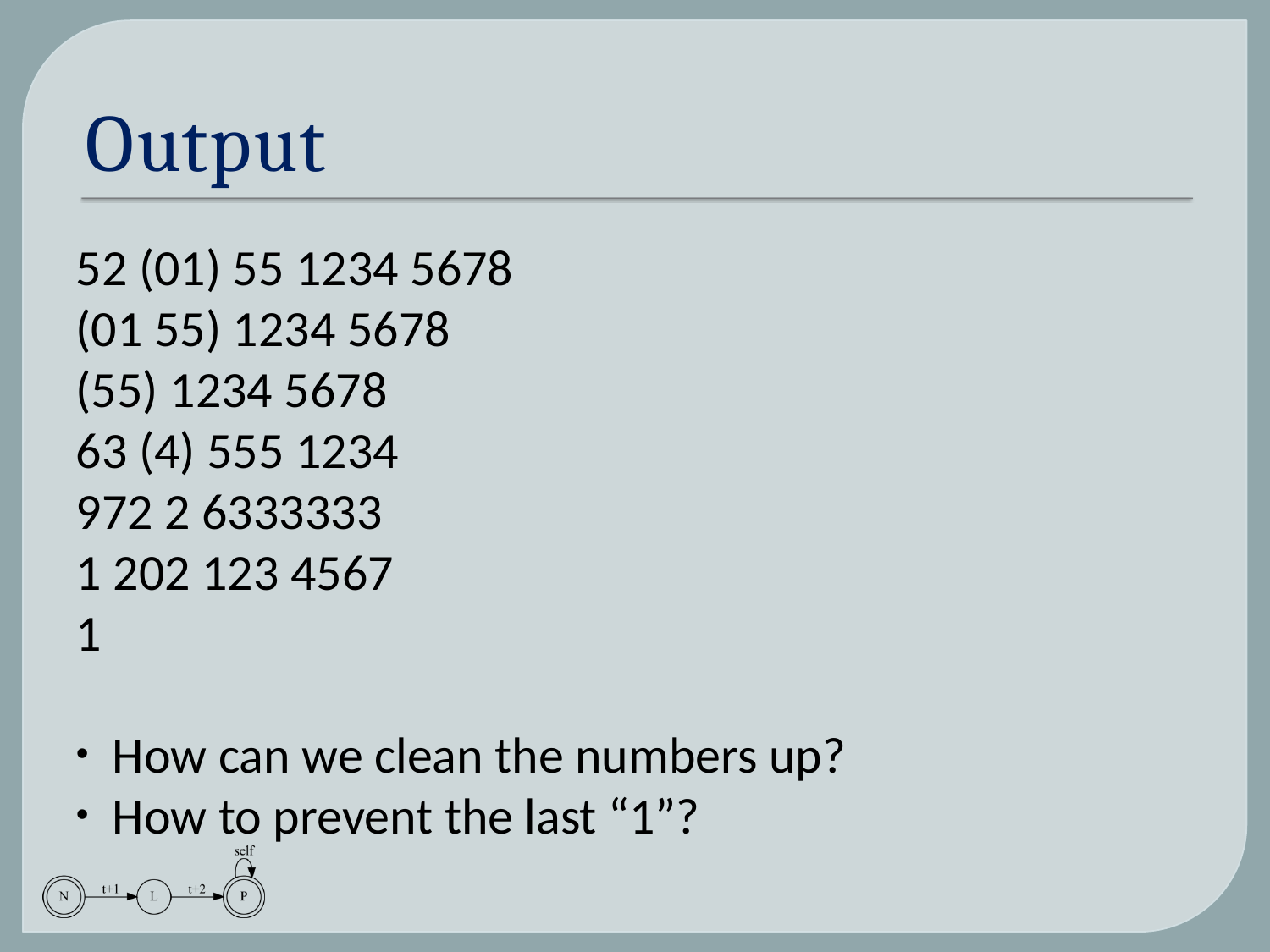

# Output
52 (01) 55 1234 5678
(01 55) 1234 5678
(55) 1234 5678
63 (4) 555 1234
972 2 6333333
1 202 123 4567
1

How can we clean the numbers up?
How to prevent the last “1”?